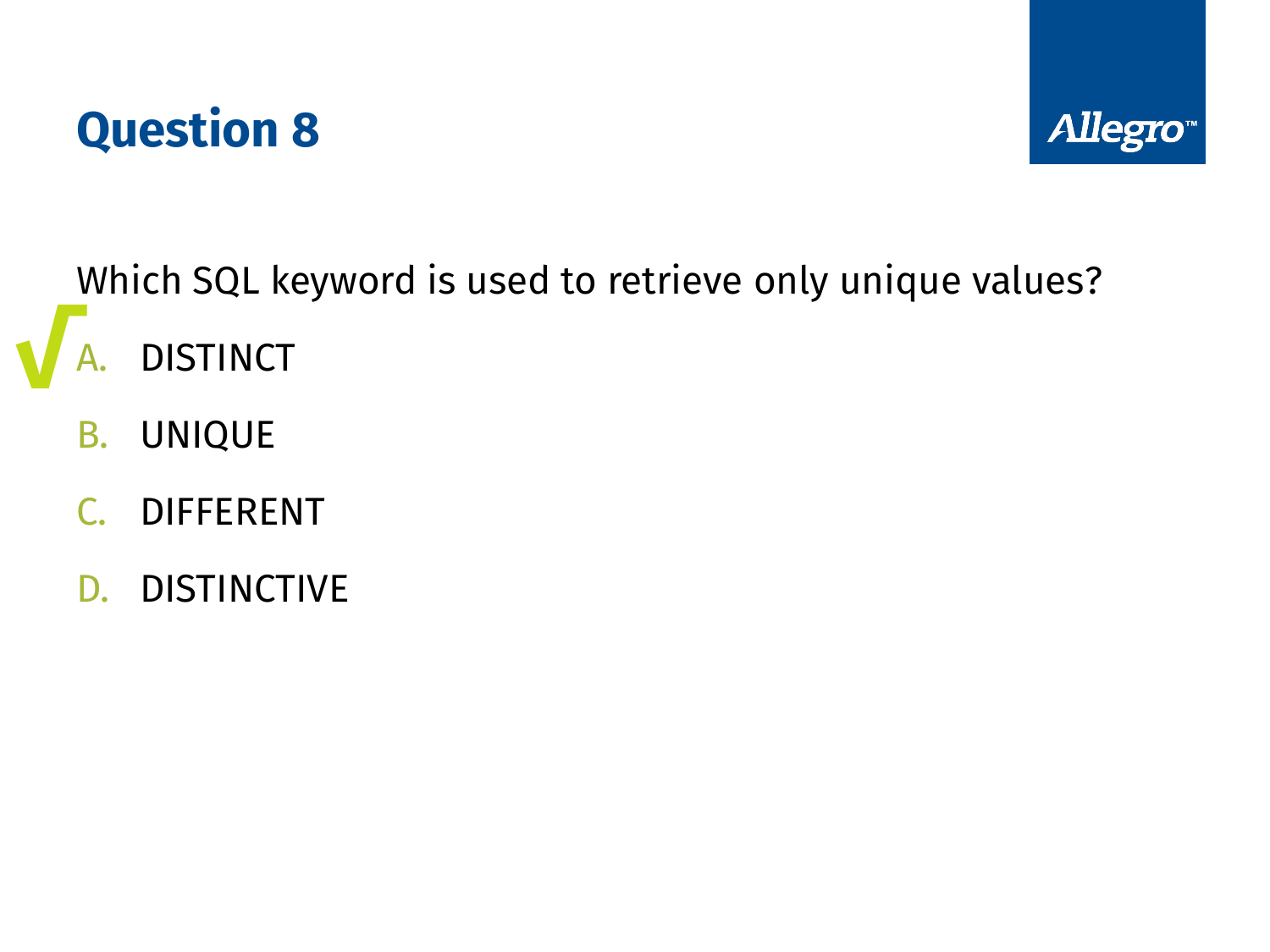

# Question 8

Which SQL keyword is used to retrieve only unique values?
DISTINCT
UNIQUE
DIFFERENT
DISTINCTIVE
√